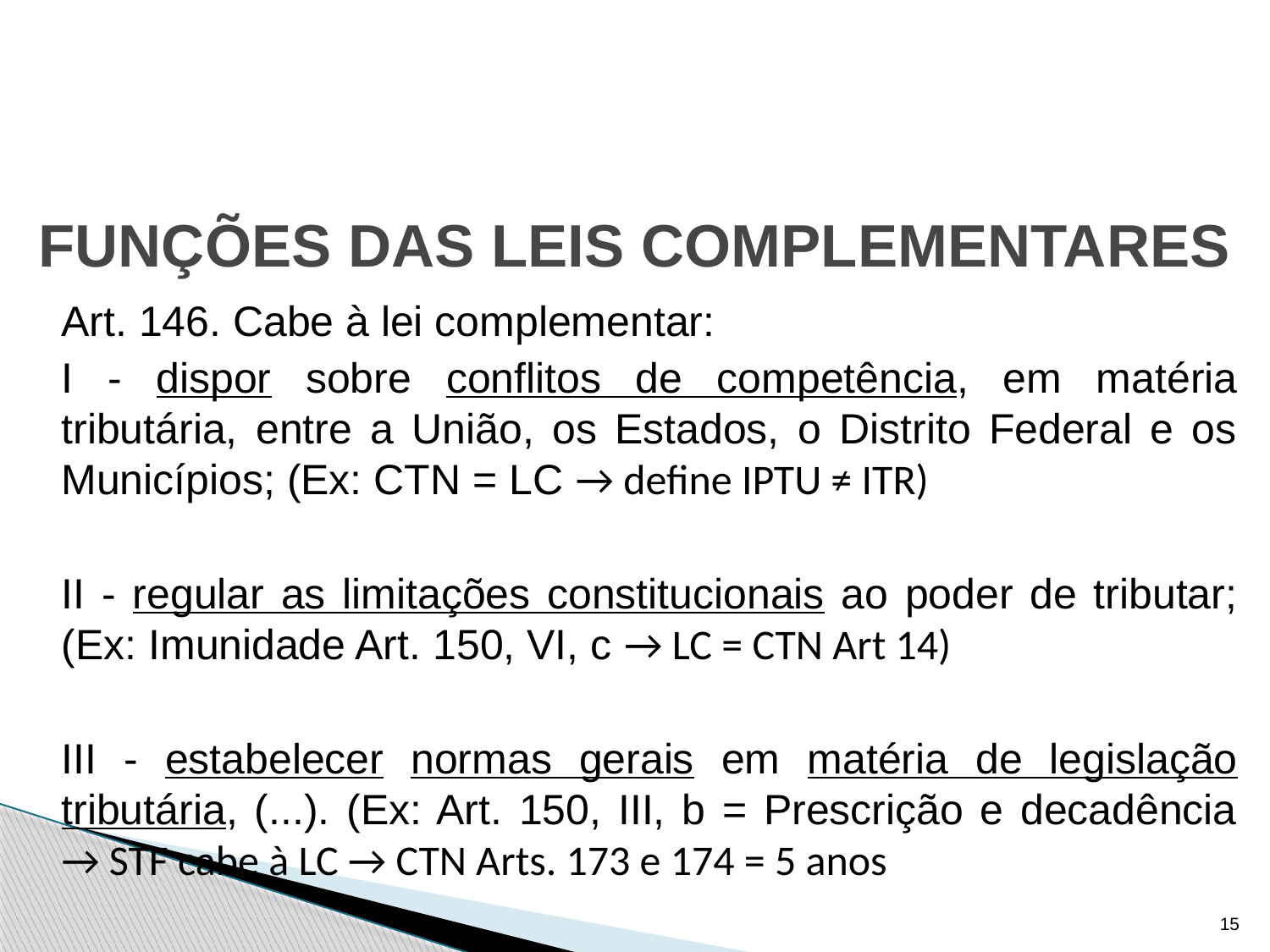

# FUNÇÕES DAS LEIS COMPLEMENTARES
	Art. 146. Cabe à lei complementar:
	I - dispor sobre conflitos de competência, em matéria tributária, entre a União, os Estados, o Distrito Federal e os Municípios; (Ex: CTN = LC → define IPTU ≠ ITR)

	II - regular as limitações constitucionais ao poder de tributar; (Ex: Imunidade Art. 150, VI, c → LC = CTN Art 14)

	III - estabelecer normas gerais em matéria de legislação tributária, (...). (Ex: Art. 150, III, b = Prescrição e decadência → STF cabe à LC → CTN Arts. 173 e 174 = 5 anos

15